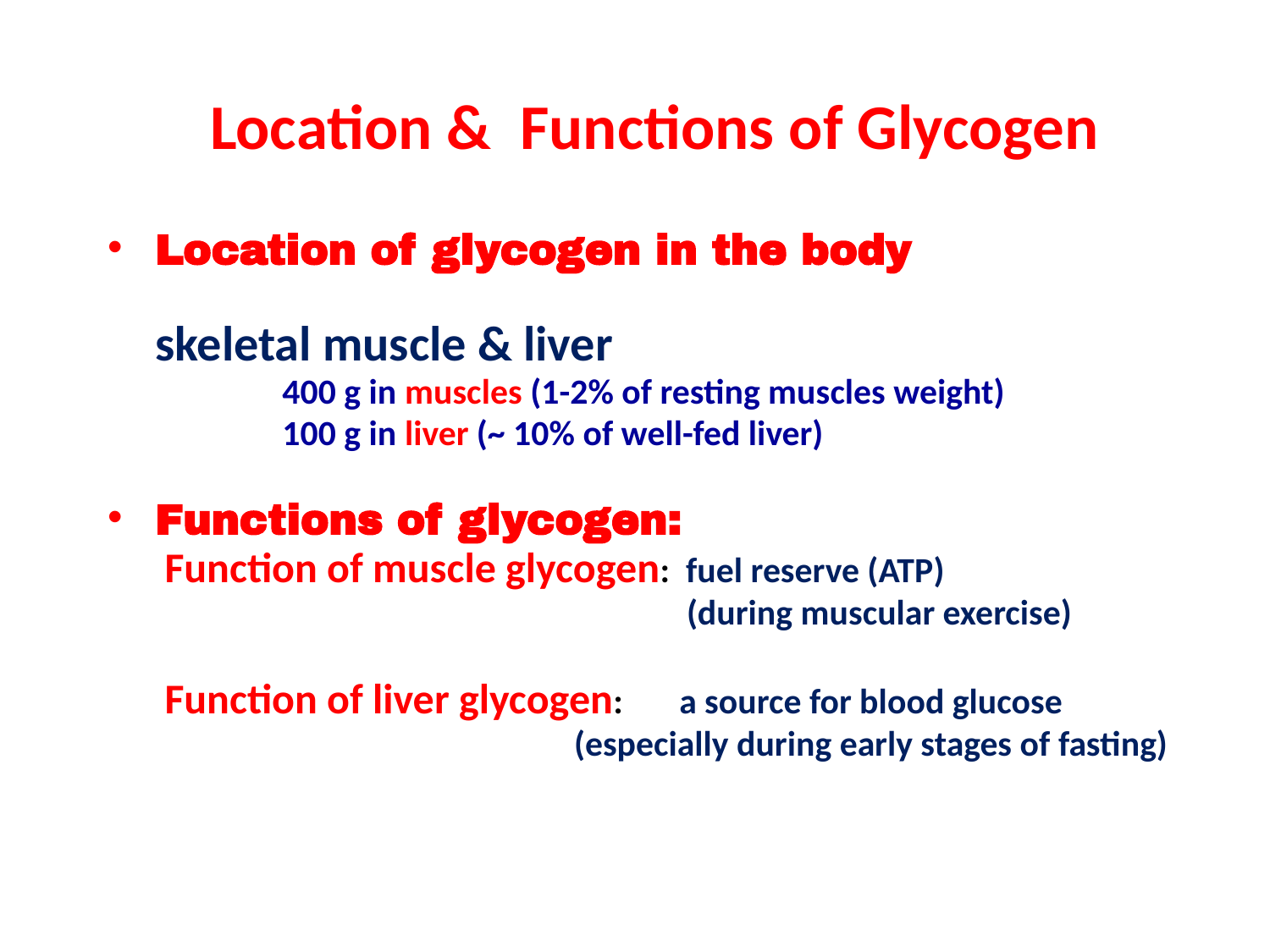

Location &  Functions of Glycogen

Location of glycogen in the body

	skeletal muscle & liver
               	400 g in muscles (1-2% of resting muscles weight)
        	100 g in liver (~ 10% of well-fed liver)

Functions of glycogen:
      Function of muscle glycogen:  fuel reserve (ATP)
                                                                        (during muscular exercise)

      Function of liver glycogen:       a source for blood glucose
                                                          (especially during early stages of fasting)